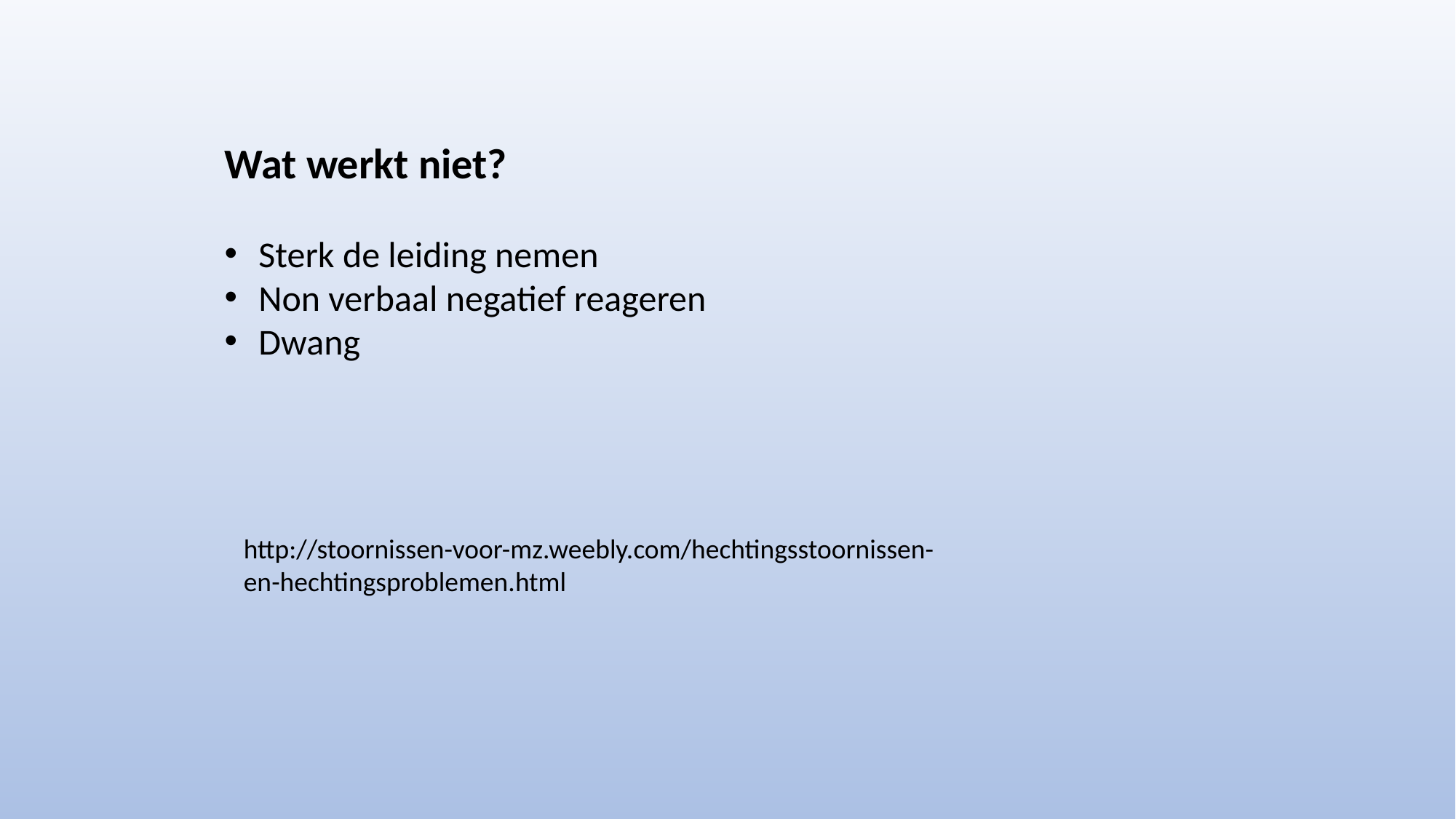

Wat werkt niet?

Sterk de leiding nemen
Non verbaal negatief reageren
Dwang

http://stoornissen-voor-mz.weebly.com/hechtingsstoornissen-en-hechtingsproblemen.html